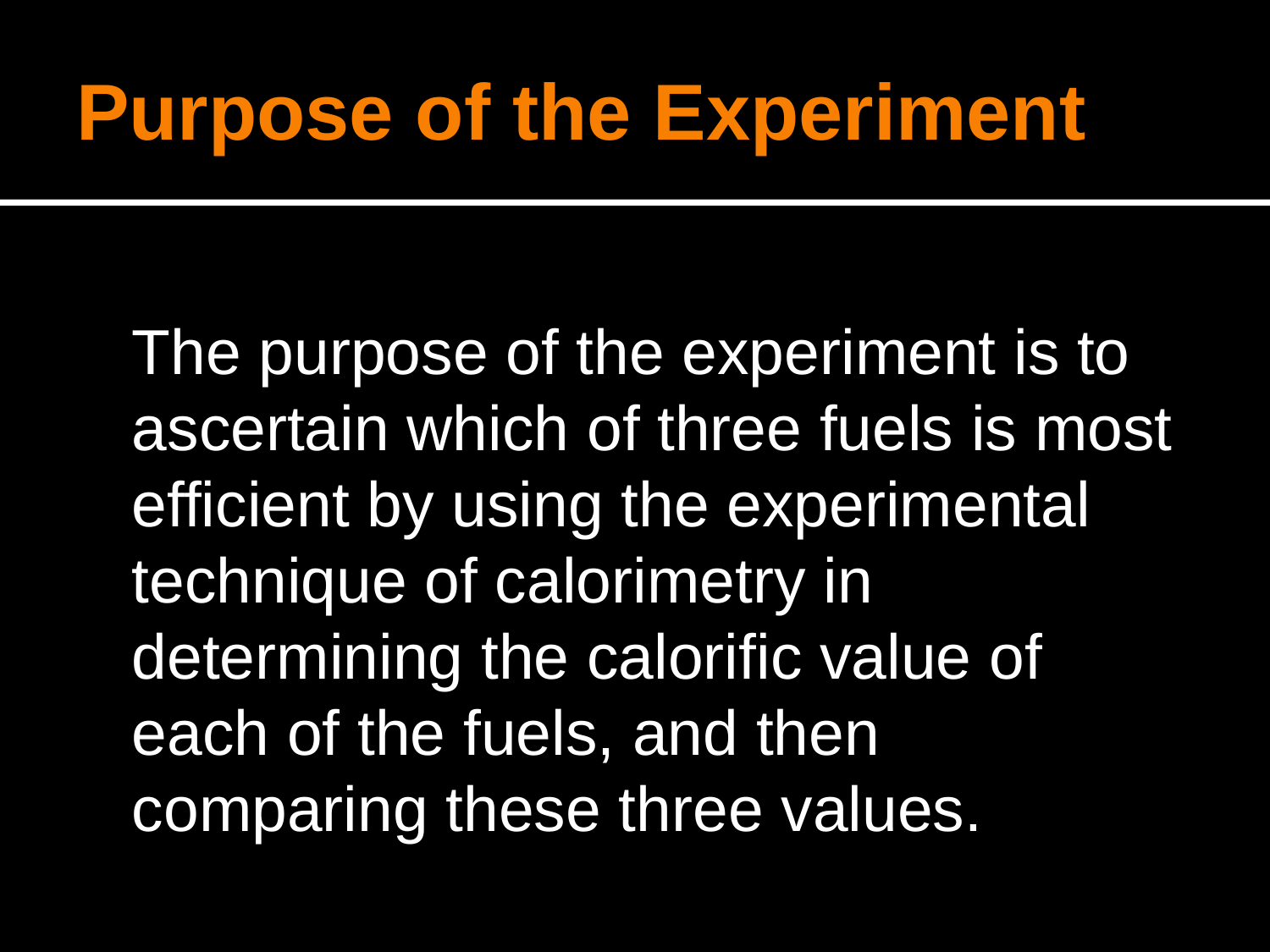

# Purpose of the Experiment
The purpose of the experiment is to ascertain which of three fuels is most efficient by using the experimental technique of calorimetry in determining the calorific value of each of the fuels, and then comparing these three values.